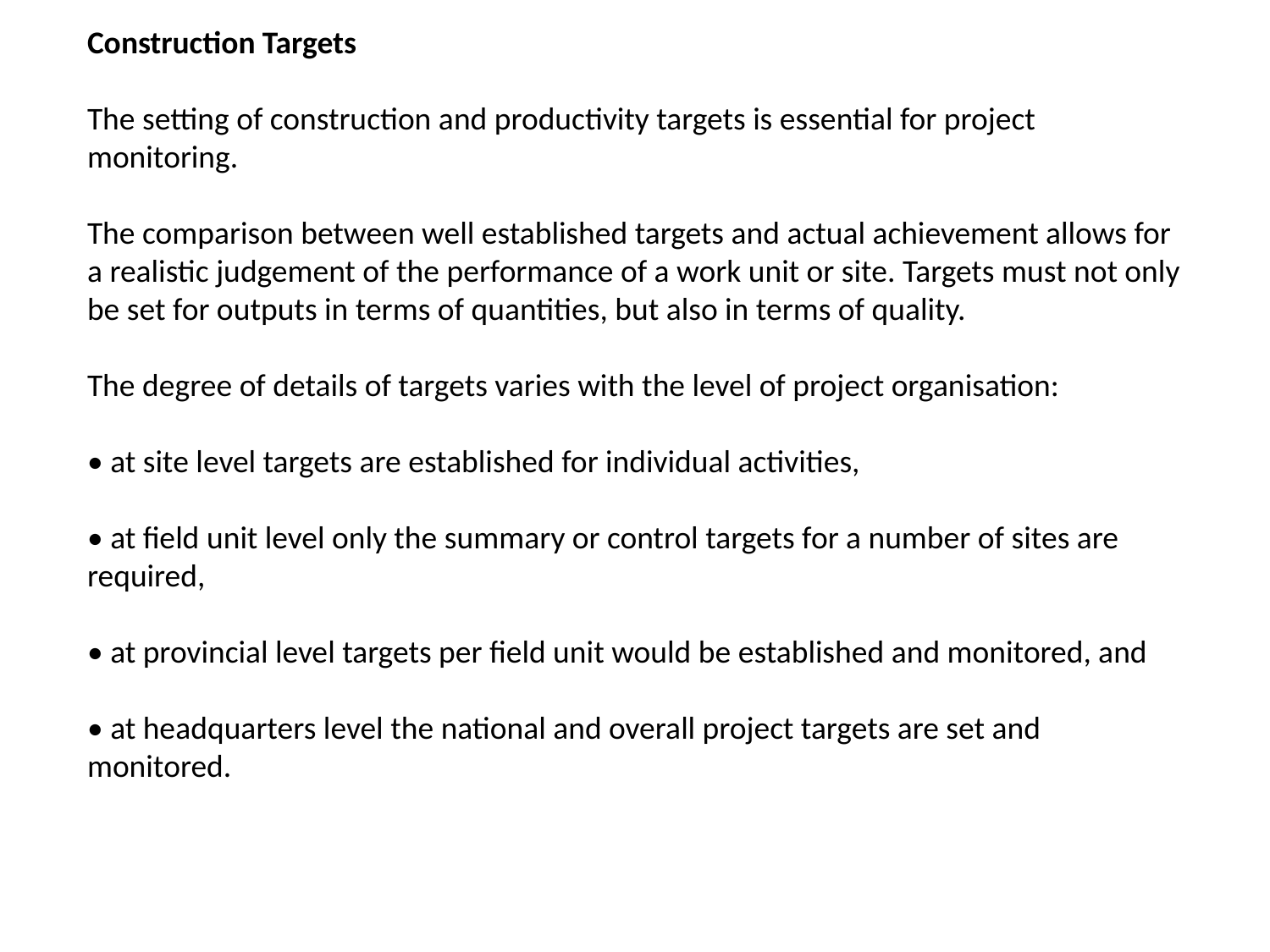

Construction Targets

The setting of construction and productivity targets is essential for project monitoring.

The comparison between well established targets and actual achievement allows for a realistic judgement of the performance of a work unit or site. Targets must not only be set for outputs in terms of quantities, but also in terms of quality.

The degree of details of targets varies with the level of project organisation:

• at site level targets are established for individual activities,

• at field unit level only the summary or control targets for a number of sites are
required,

• at provincial level targets per field unit would be established and monitored, and

• at headquarters level the national and overall project targets are set and monitored.